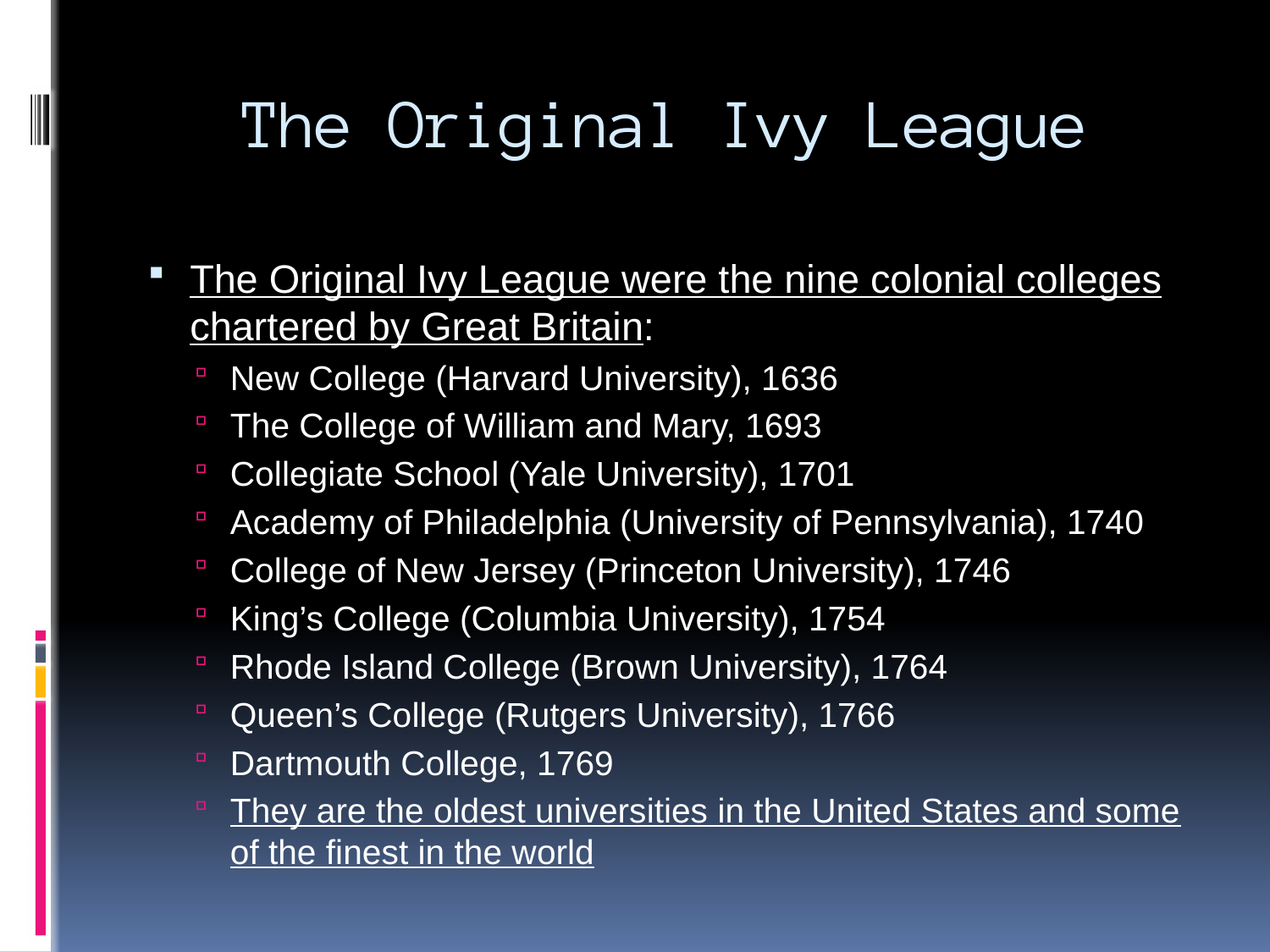

# The Original Ivy League
The Original Ivy League were the nine colonial colleges chartered by Great Britain:
New College (Harvard University), 1636
The College of William and Mary, 1693
Collegiate School (Yale University), 1701
Academy of Philadelphia (University of Pennsylvania), 1740
College of New Jersey (Princeton University), 1746
King’s College (Columbia University), 1754
Rhode Island College (Brown University), 1764
Queen’s College (Rutgers University), 1766
Dartmouth College, 1769
They are the oldest universities in the United States and some of the finest in the world